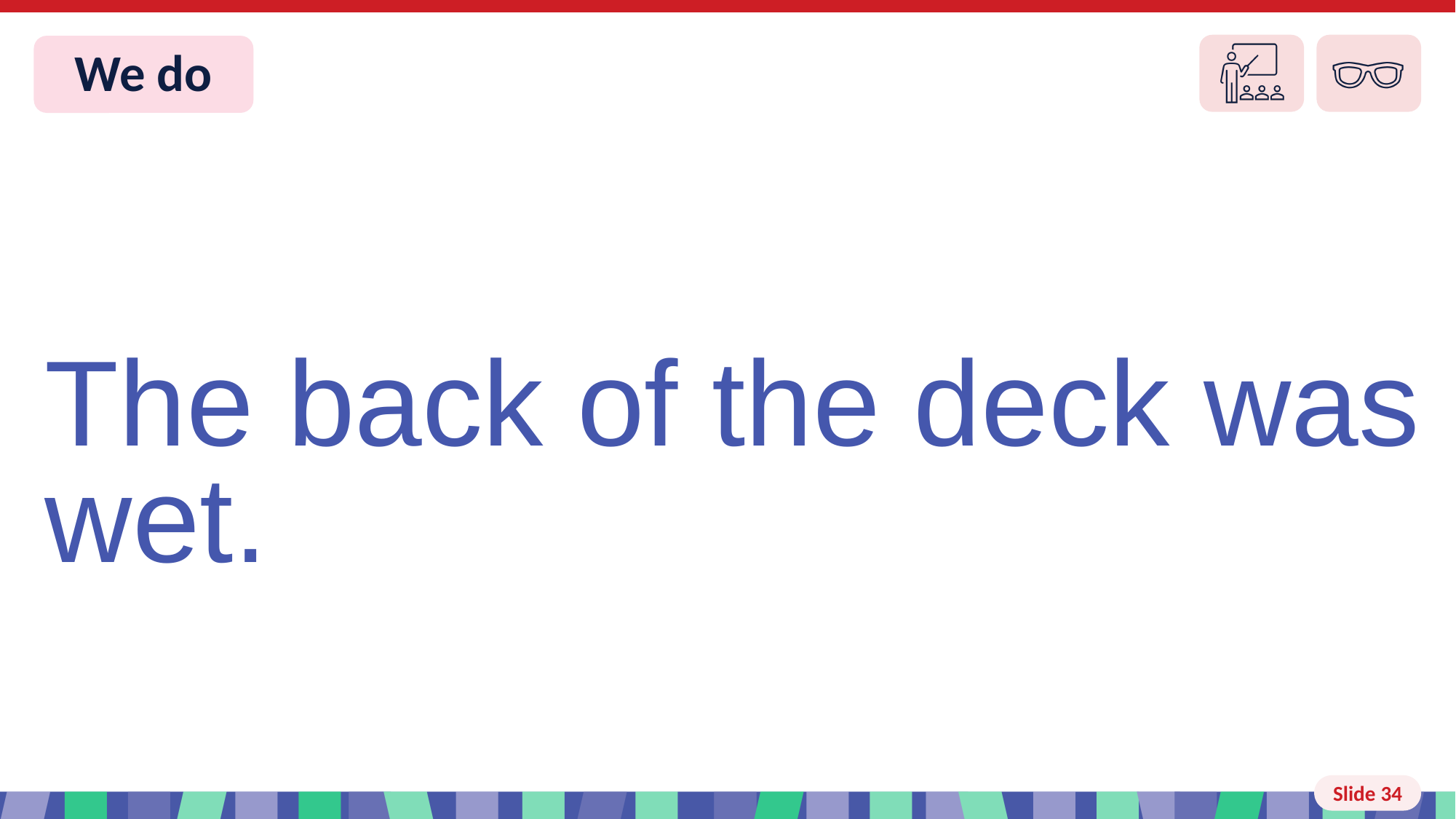

Slide 34 We do
The back of the deck was wet.